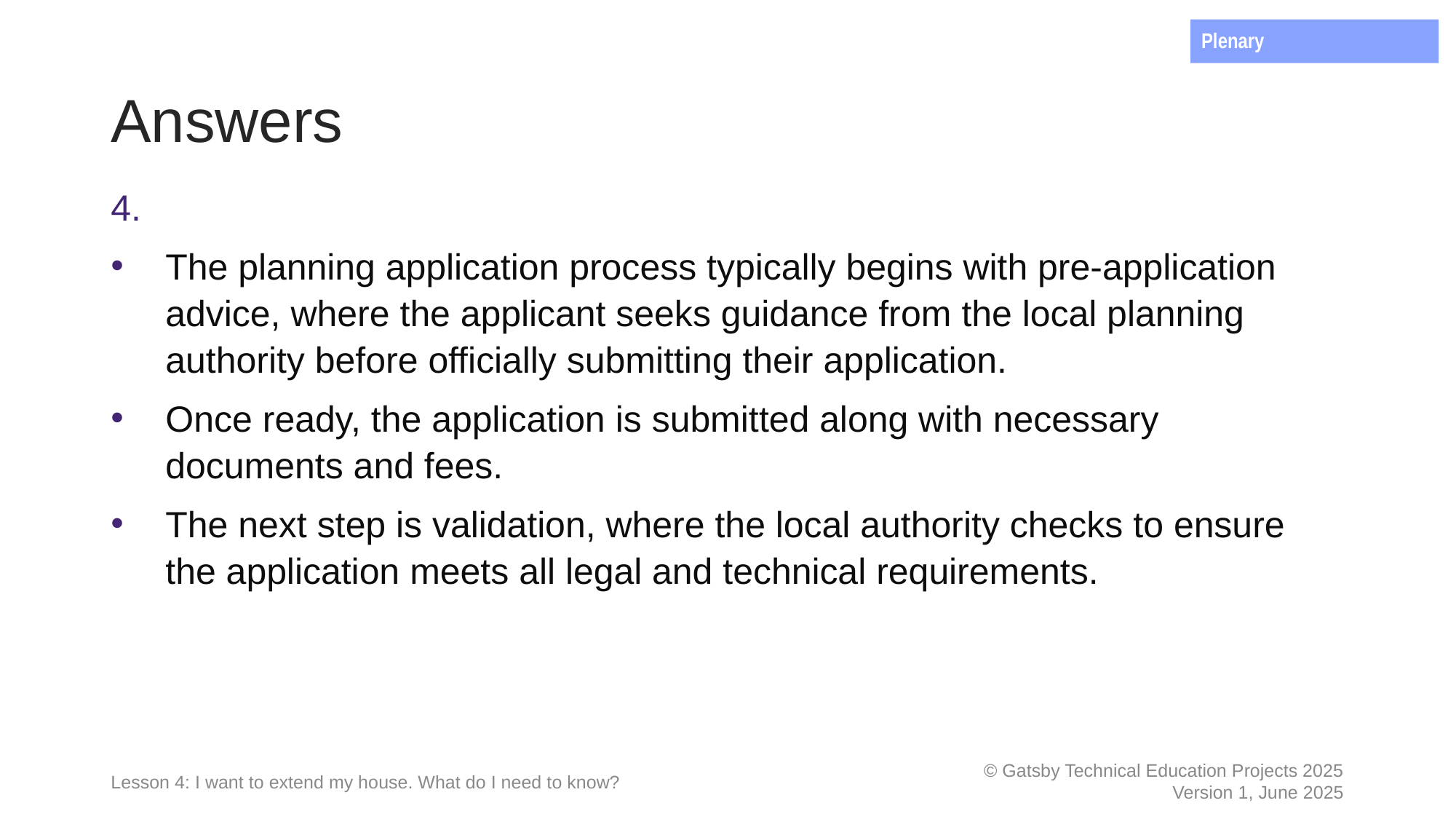

Plenary
# Answers

The planning application process typically begins with pre-application advice, where the applicant seeks guidance from the local planning authority before officially submitting their application.
Once ready, the application is submitted along with necessary documents and fees.
The next step is validation, where the local authority checks to ensure the application meets all legal and technical requirements.
Lesson 4: I want to extend my house. What do I need to know?